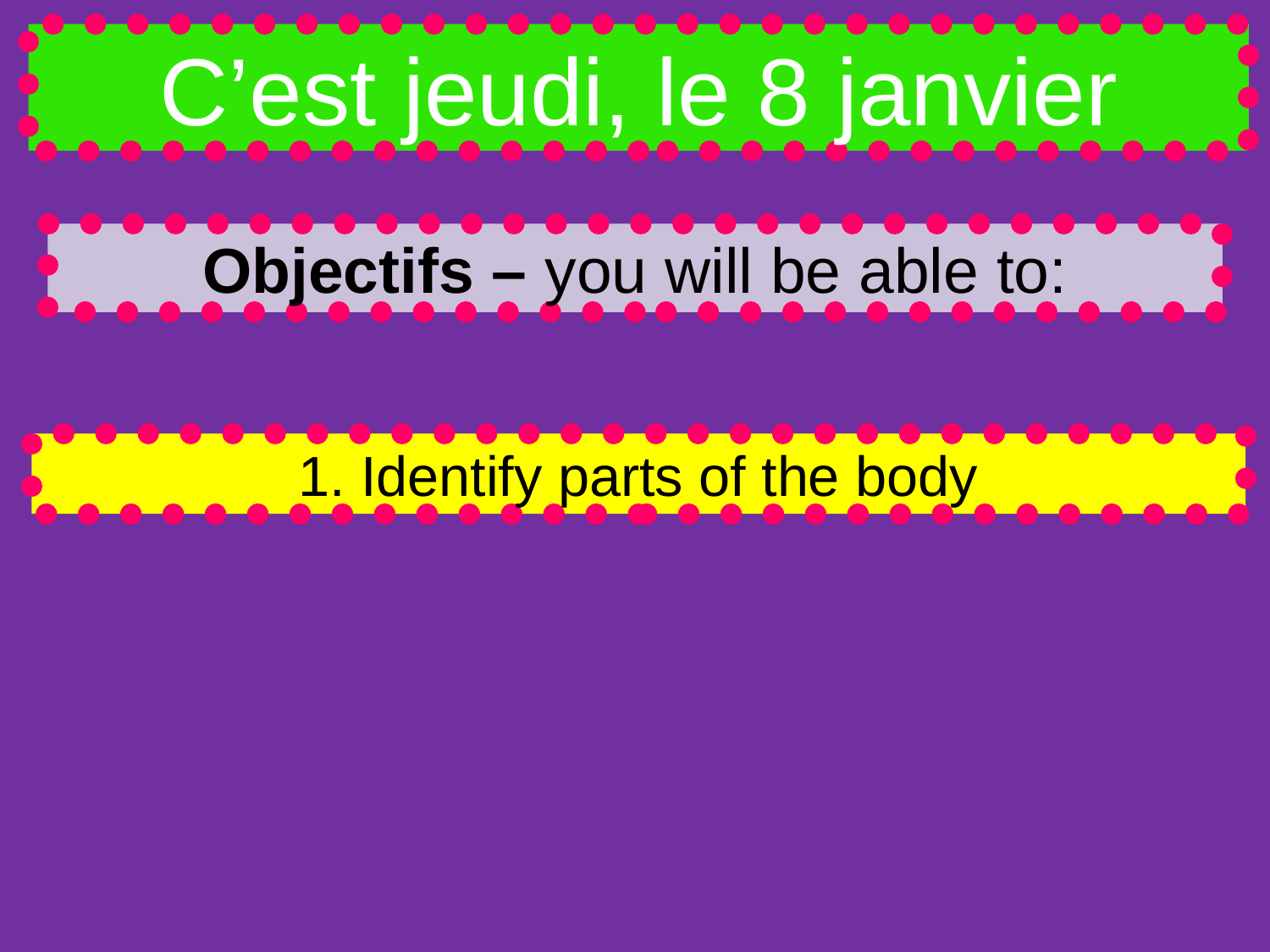

C’est jeudi, le 8 janvier
Objectifs – you will be able to:
1. Identify parts of the body